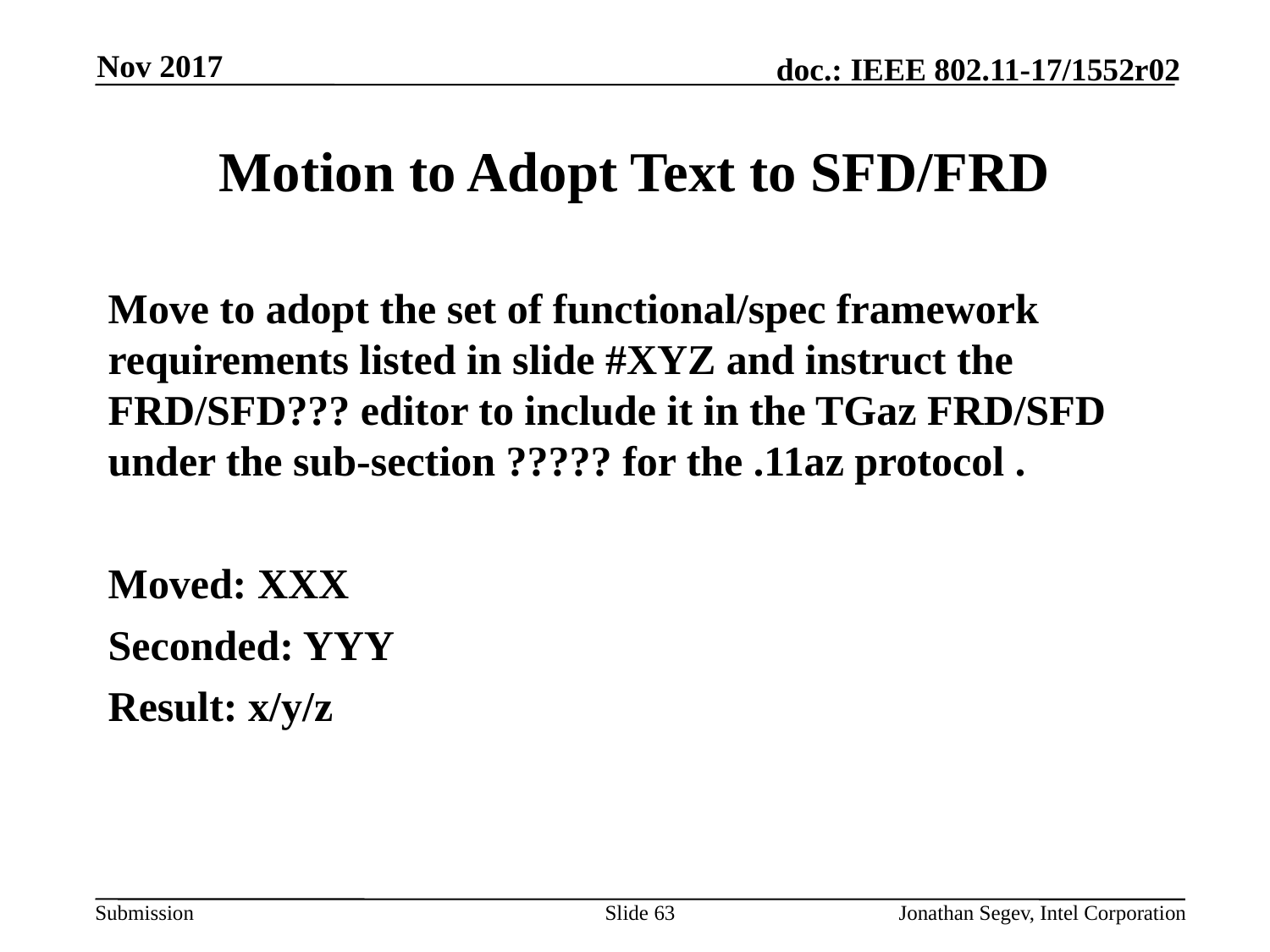

Nov 2017
# Motion to Adopt Text to SFD/FRD
Move to adopt the set of functional/spec framework requirements listed in slide #XYZ and instruct the FRD/SFD??? editor to include it in the TGaz FRD/SFD under the sub-section ????? for the .11az protocol .

Moved: XXX
Seconded: YYY
Result: x/y/z

Slide 63
Jonathan Segev, Intel Corporation